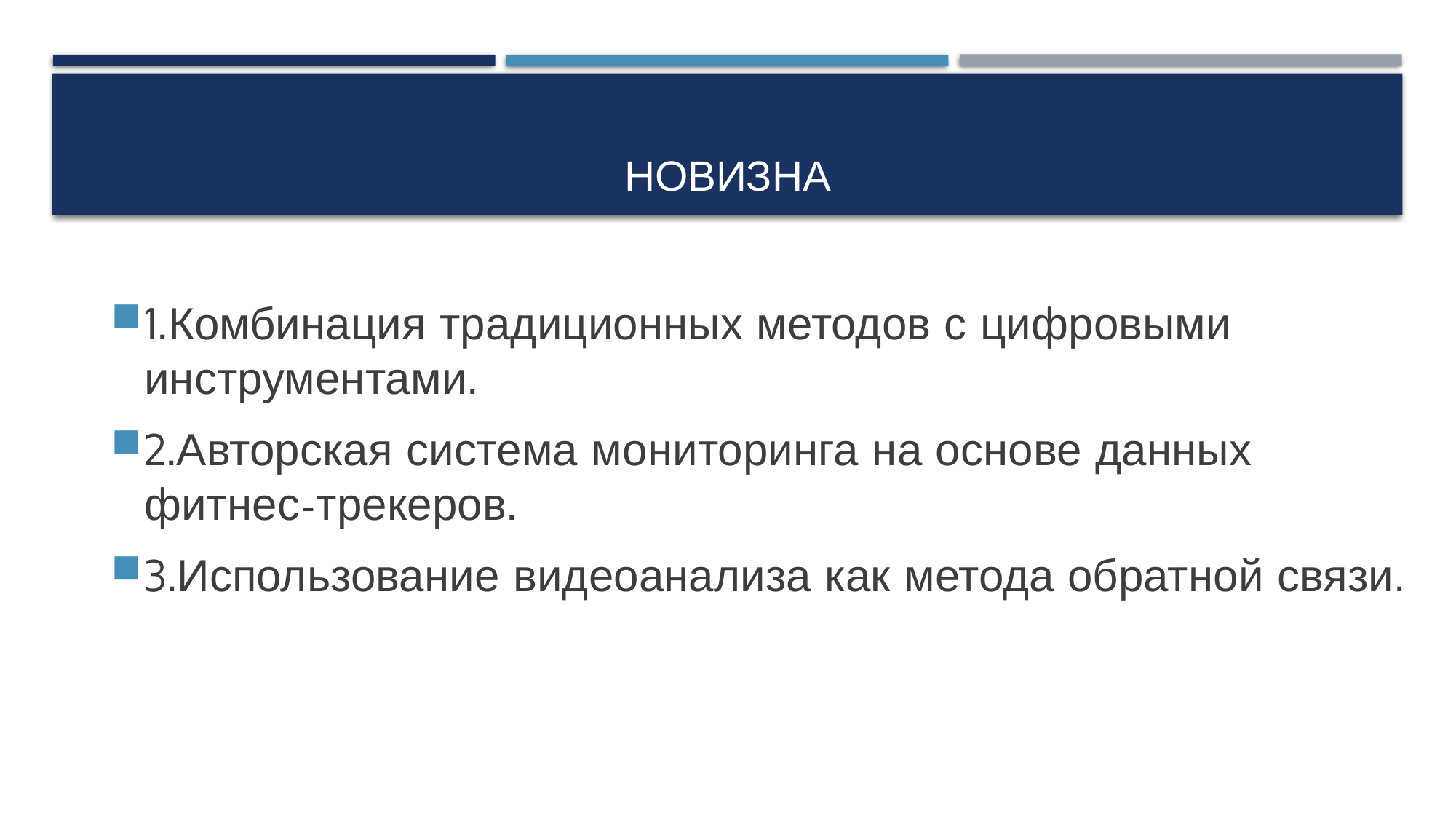

# Новизна

1.Комбинация традиционных методов с цифровыми инструментами.
2.Авторская система мониторинга на основе данных фитнес-трекеров.
3.Использование видеоанализа как метода обратной связи.